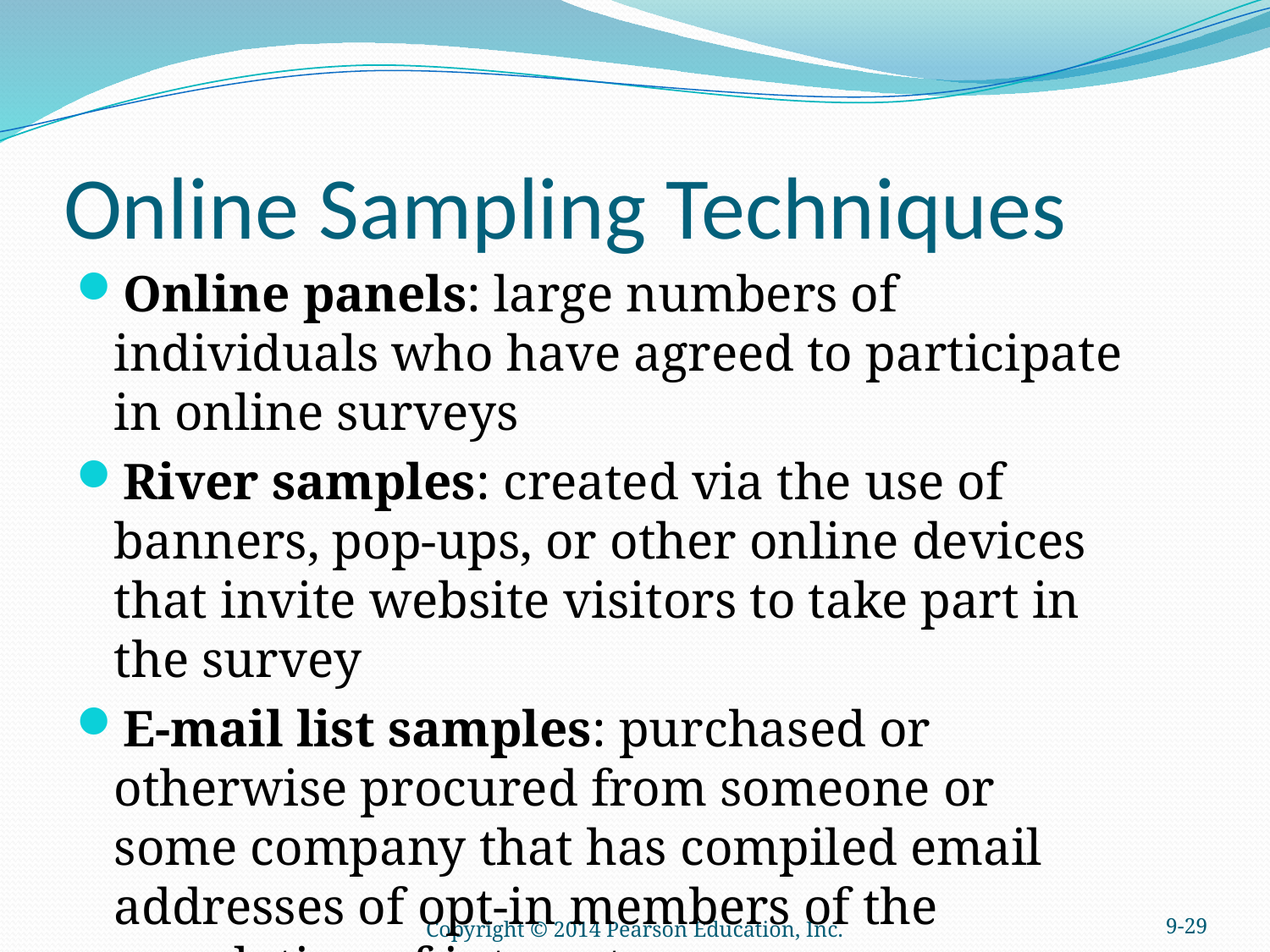

# Online Sampling Techniques
Online panels: large numbers of individuals who have agreed to participate in online surveys
River samples: created via the use of banners, pop-ups, or other online devices that invite website visitors to take part in the survey
E-mail list samples: purchased or otherwise procured from someone or some company that has compiled email addresses of opt-in members of the population of interest